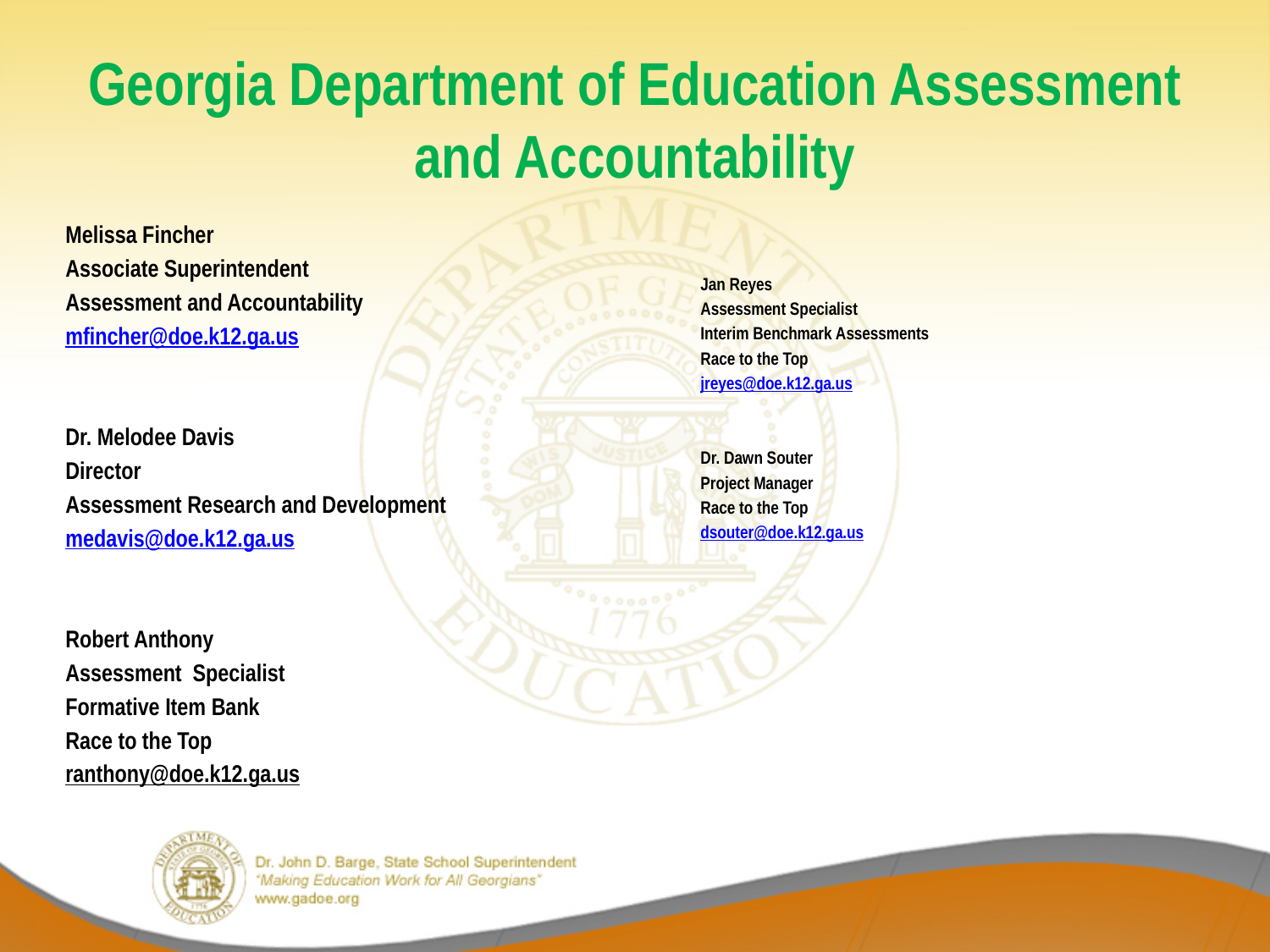

# Georgia Department of Education Assessment and Accountability

Melissa Fincher
Associate Superintendent
Assessment and Accountability
mfincher@doe.k12.ga.us

Dr. Melodee Davis
Director
Assessment Research and Development
medavis@doe.k12.ga.us

Robert Anthony
Assessment  Specialist
Formative Item Bank
Race to the Top
ranthony@doe.k12.ga.us

Jan Reyes
Assessment Specialist
Interim Benchmark Assessments
Race to the Top
jreyes@doe.k12.ga.us

Dr. Dawn Souter
Project Manager
Race to the Top
dsouter@doe.k12.ga.us